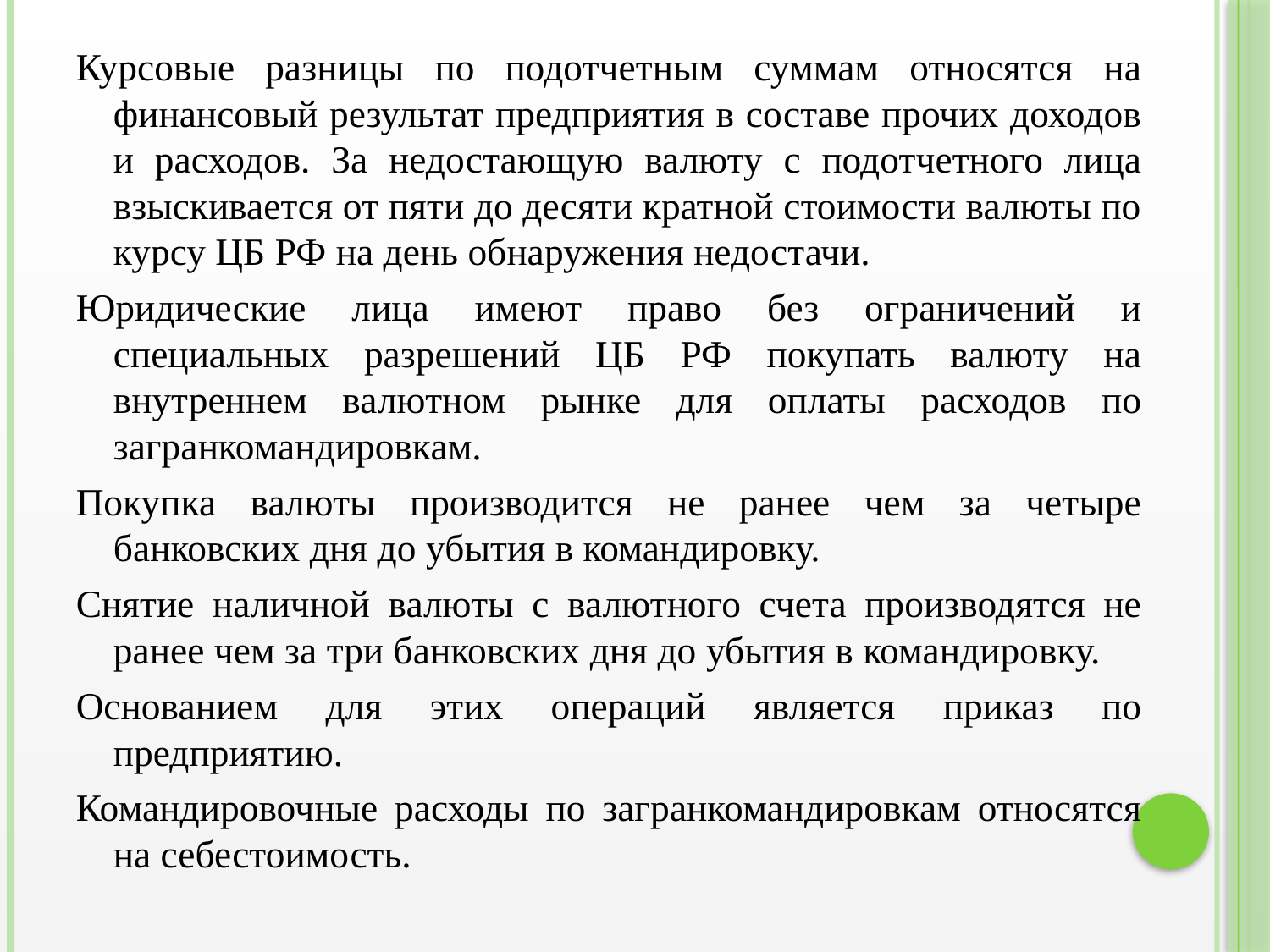

Курсовые разницы по подотчетным суммам относятся на финансовый результат предприятия в составе прочих доходов и расходов. За недостающую валюту с подотчетного лица взыскивается от пяти до десяти кратной стоимости валюты по курсу ЦБ РФ на день обнаружения недостачи.
Юридические лица имеют право без ограничений и специальных разрешений ЦБ РФ покупать валюту на внутреннем валютном рынке для оплаты расходов по загранкомандировкам.
Покупка валюты производится не ранее чем за четыре банковских дня до убытия в командировку.
Снятие наличной валюты с валютного счета производятся не ранее чем за три банковских дня до убытия в командировку.
Основанием для этих операций является приказ по предприятию.
Командировочные расходы по загранкомандировкам относятся на себестоимость.